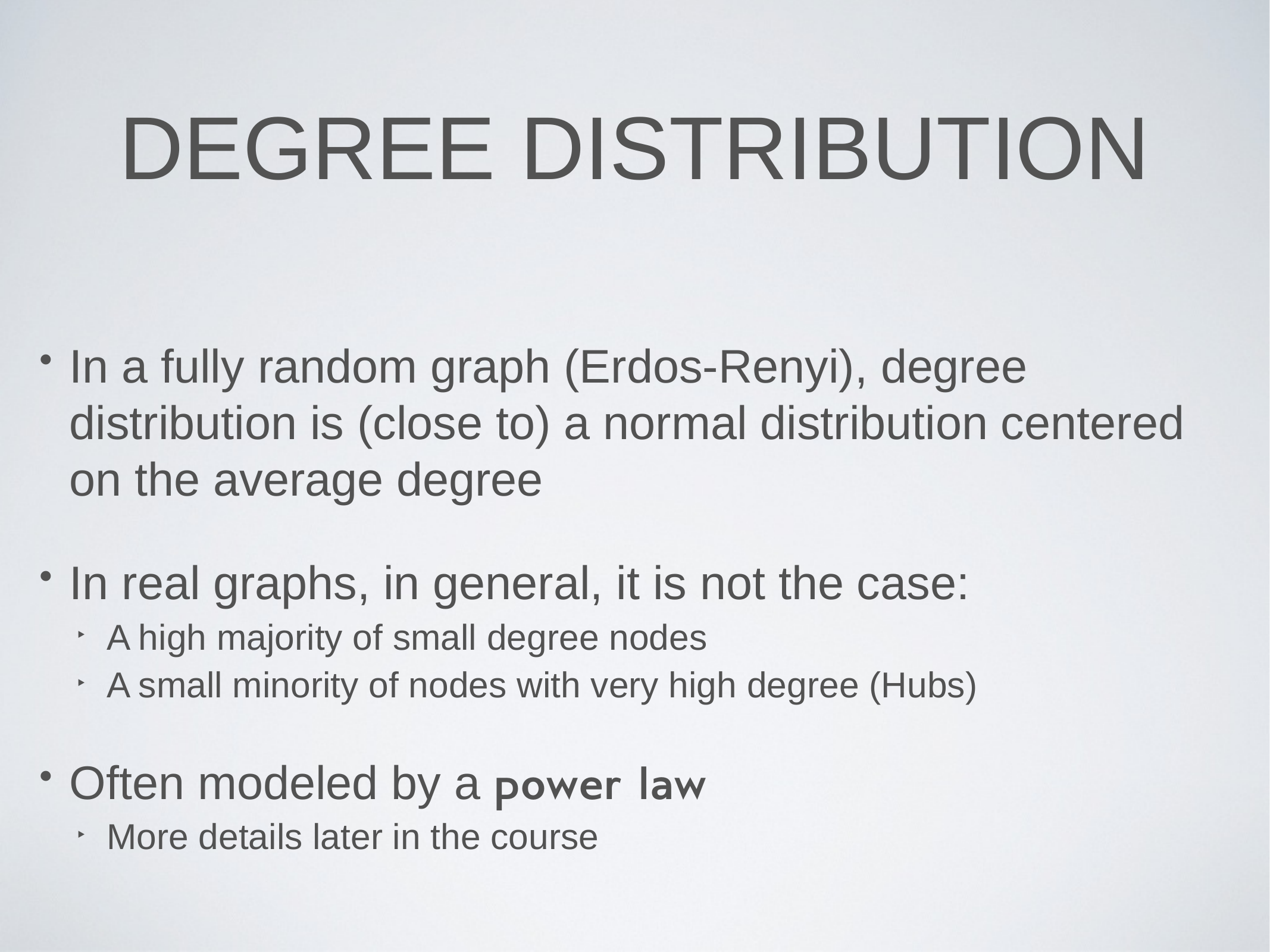

17
# Degree distribution
In a fully random graph (Erdos-Renyi), degree distribution is (close to) a normal distribution centered on the average degree
In real graphs, in general, it is not the case:
A high majority of small degree nodes
A small minority of nodes with very high degree (Hubs)
Often modeled by a power law
More details later in the course